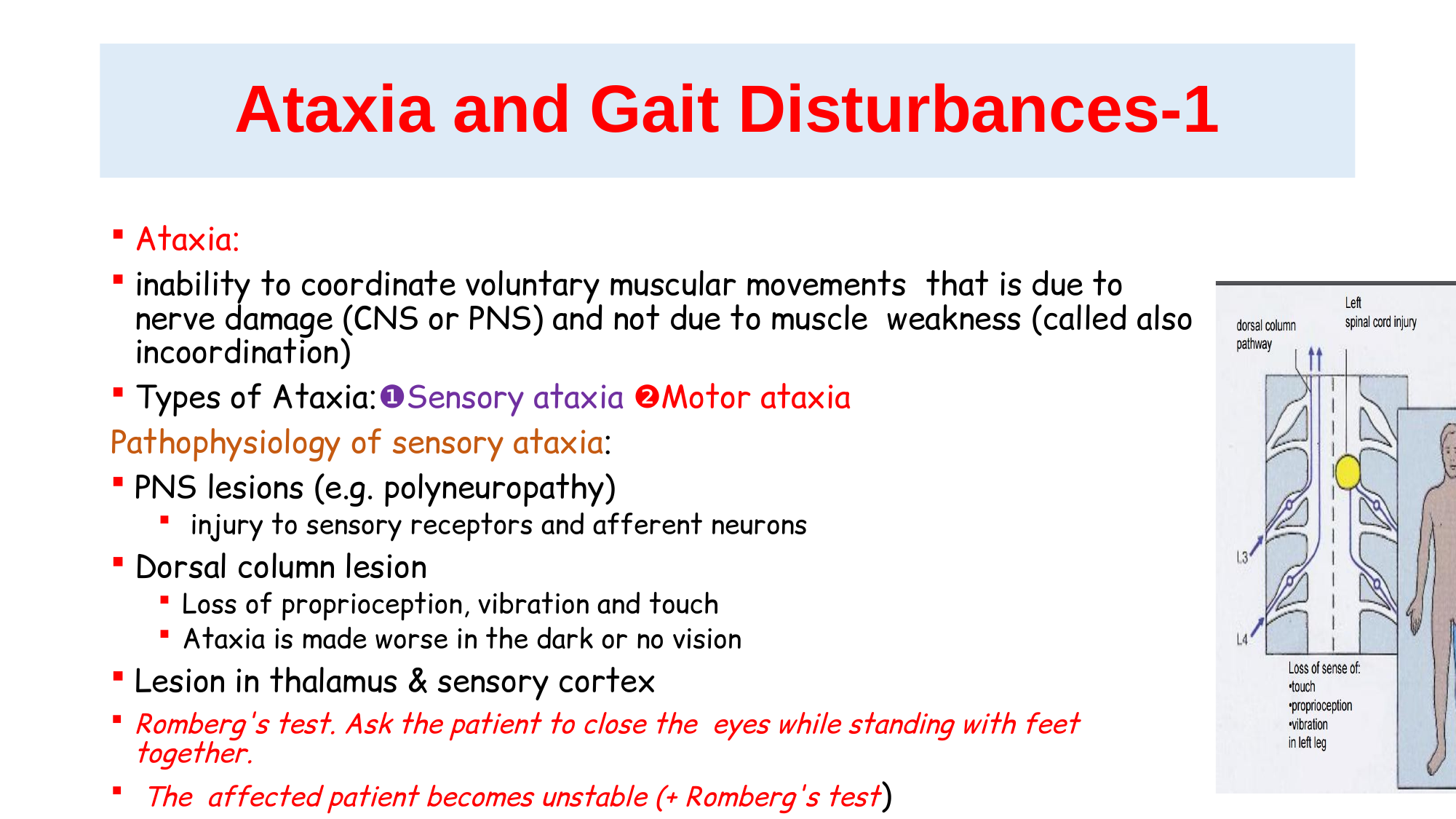

# Ataxia and Gait Disturbances-1
Ataxia:
inability to coordinate voluntary muscular movements  that is due to nerve damage (CNS or PNS) and not due to muscle  weakness (called also incoordination)
Types of Ataxia:❶Sensory ataxia ❷Motor ataxia
Pathophysiology of sensory ataxia:
PNS lesions (e.g. polyneuropathy)
 injury to sensory receptors and afferent neurons
Dorsal column lesion
Loss of proprioception, vibration and touch
Ataxia is made worse in the dark or no vision
Lesion in thalamus & sensory cortex
Romberg's test. Ask the patient to close the  eyes while standing with feet together.
 The  affected patient becomes unstable (+ Romberg's test)